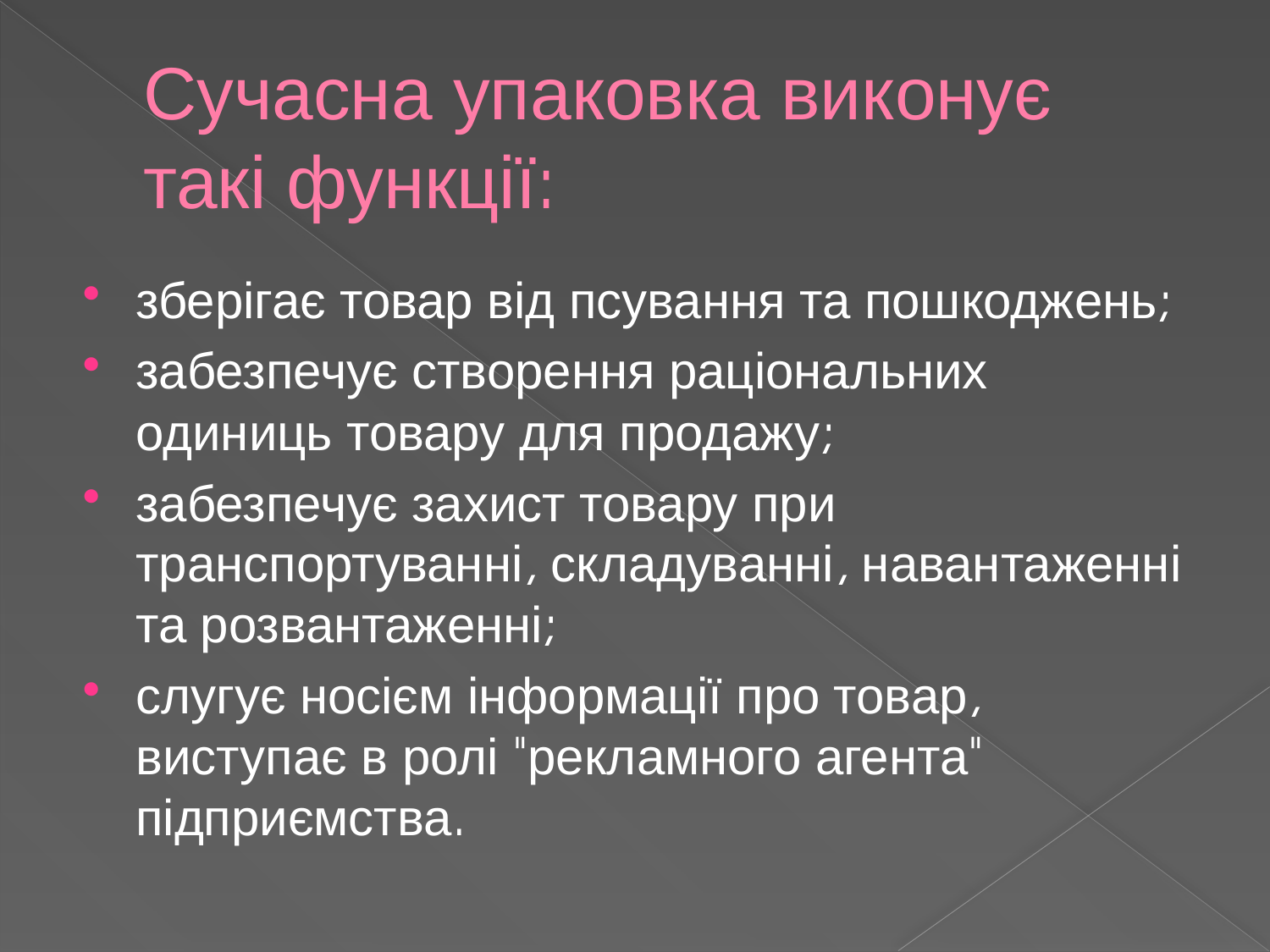

# Сучасна упаковка виконує такі функції:
зберігає товар від псування та пошкоджень;
забезпечує створення раціональних одиниць товару для продажу;
забезпечує захист товару при транспортуванні, складуванні, навантаженні та розвантаженні;
слугує носієм інформації про товар, виступає в ролі "рекламного агента" підприємства.